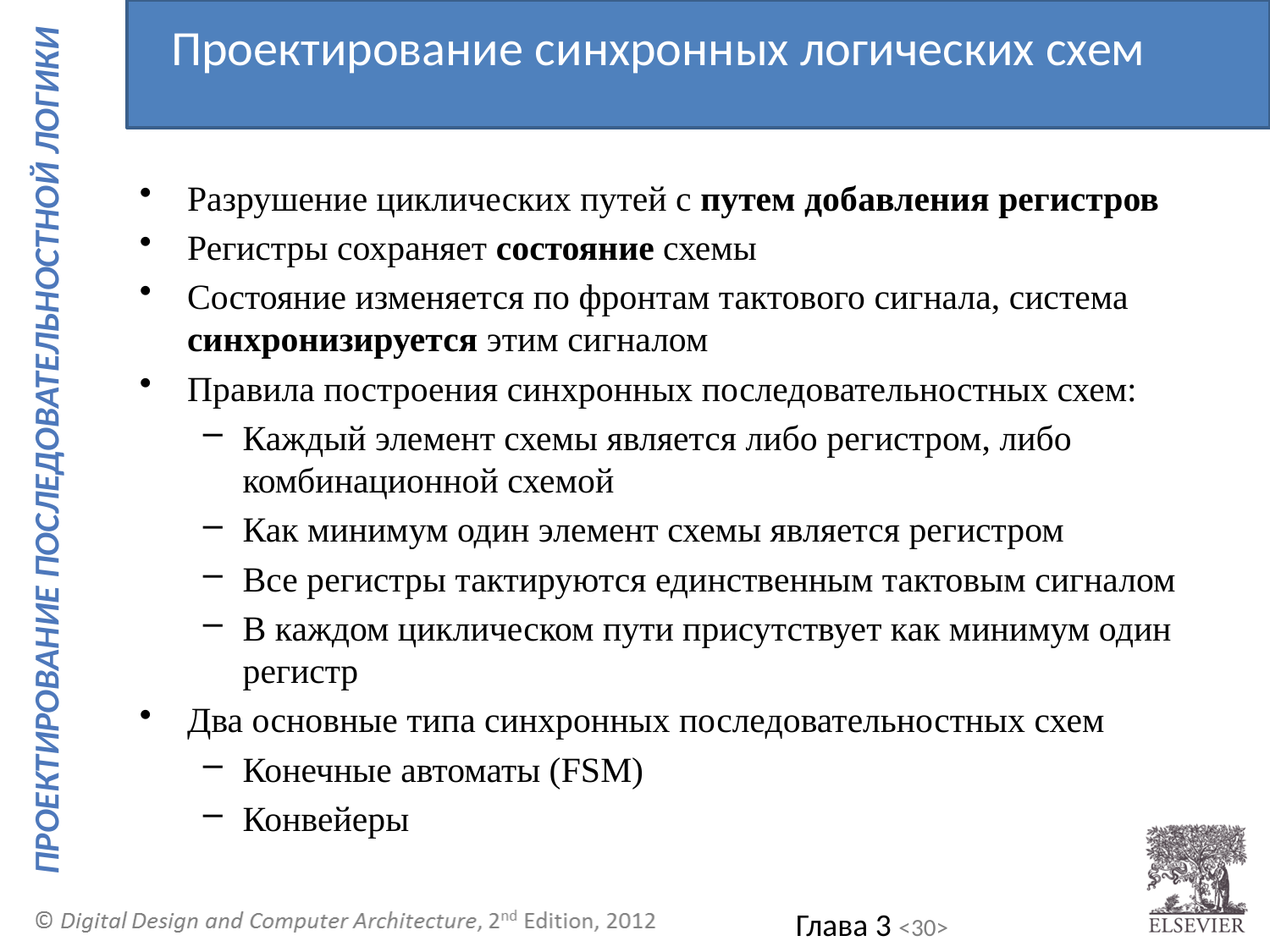

Проектирование синхронных логических схем

Разрушение циклических путей с путем добавления регистров
Регистры сохраняет состояние схемы
Состояние изменяется по фронтам тактового сигнала, система синхронизируется этим сигналом
Правила построения синхронных последовательностных схем:
Каждый элемент схемы является либо регистром, либо комбинационной схемой
Как минимум один элемент схемы является регистром
Все регистры тактируются единственным тактовым сигналом
В каждом циклическом пути присутствует как минимум один регистр
Два основные типа синхронных последовательностных схем
Конечные автоматы (FSM)
Конвейеры